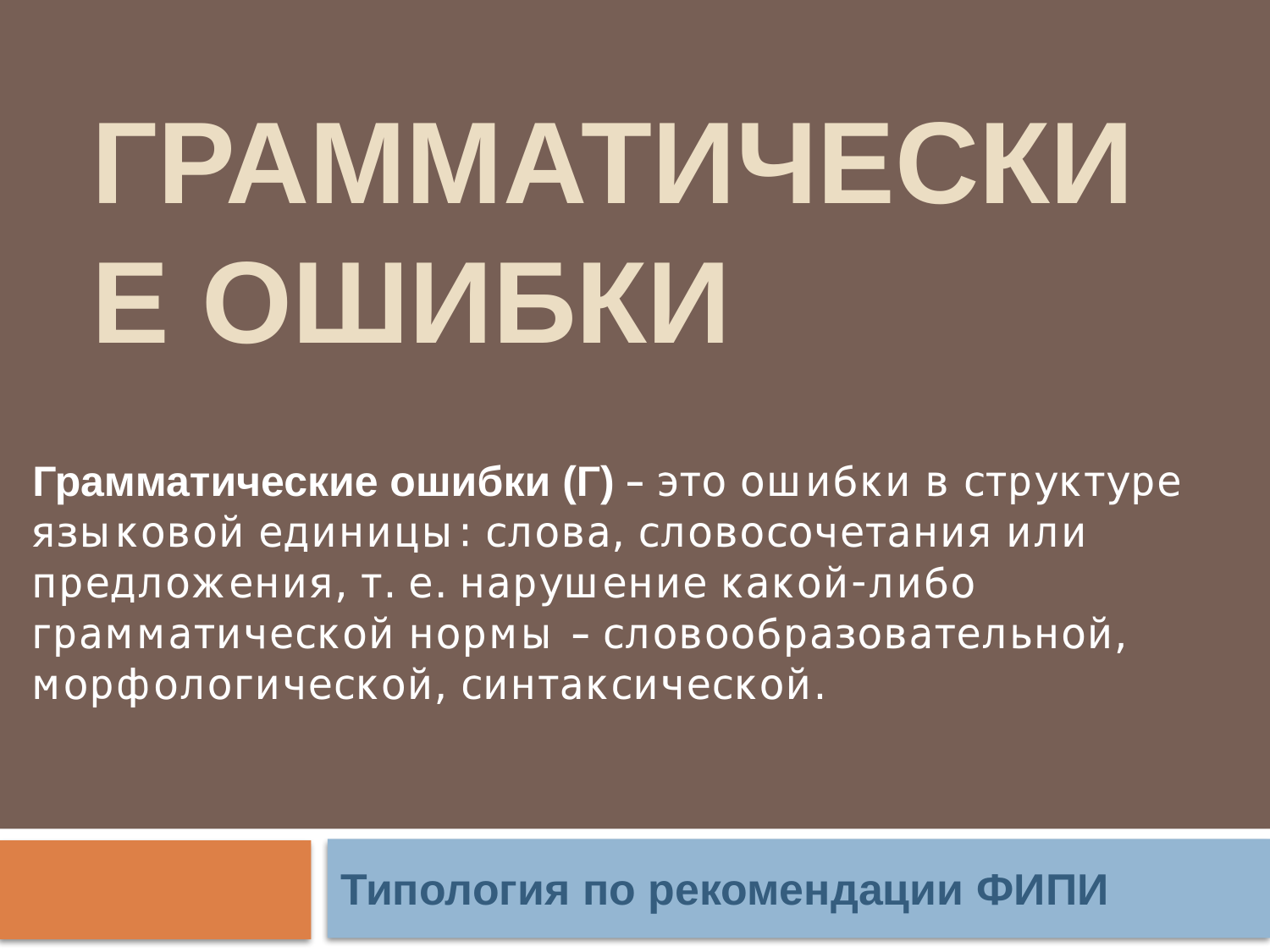

# Грамматические ошибки
Грамматические ошибки (Г) – это ошибки в структуре
языковой единицы: слова, словосочетания или предложения, т. е. нарушение какой-либо грамматической нормы – словообразовательной, морфологической, синтаксической.
Типология по рекомендации ФИПИ